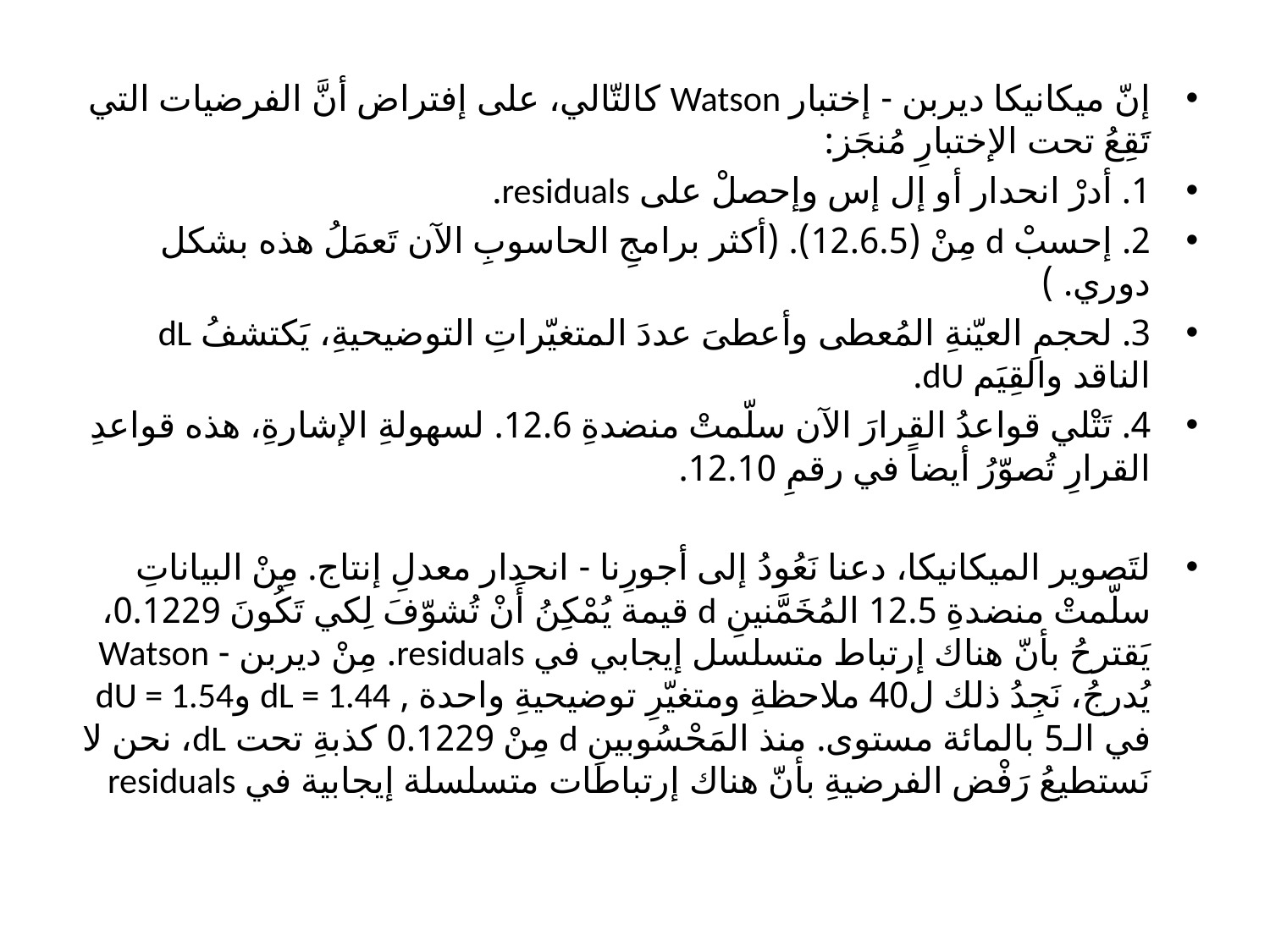

إنّ ميكانيكا ديربن - إختبار Watson كالتّالي، على إفتراض أنَّ الفرضيات التي تَقِعُ تحت الإختبارِ مُنجَز:
1. أدرْ انحدار أو إل إس وإحصلْ على residuals.
2. إحسبْ d مِنْ (12.6.5). (أكثر برامجِ الحاسوبِ الآن تَعمَلُ هذه بشكل دوري. )
3. لحجمِ العيّنةِ المُعطى وأعطىَ عددَ المتغيّراتِ التوضيحيةِ، يَكتشفُ dL الناقد والقِيَم dU.
4. تَتْلي قواعدُ القرارَ الآن سلّمتْ منضدةِ 12.6. لسهولةِ الإشارةِ، هذه قواعدِ القرارِ تُصوّرُ أيضاً في رقمِ 12.10.

لتَصوير الميكانيكا، دعنا نَعُودُ إلى أجورِنا - انحدار معدلِ إنتاج. مِنْ البياناتِ سلّمتْ منضدةِ 12.5 المُخَمَّنينِ d قيمة يُمْكِنُ أَنْ تُشوّفَ لِكي تَكُونَ 0.1229، يَقترحُ بأنّ هناك إرتباط متسلسل إيجابي في residuals. مِنْ ديربن - Watson يُدرجُ، نَجِدُ ذلك ل40 ملاحظةِ ومتغيّرِ توضيحيةِ واحدة , dL = 1.44 وdU = 1.54 في الـ5 بالمائة مستوى. منذ المَحْسُوبينِ d مِنْ 0.1229 كذبةِ تحت dL، نحن لا نَستطيعُ رَفْض الفرضيةِ بأنّ هناك إرتباطات متسلسلة إيجابية في residuals